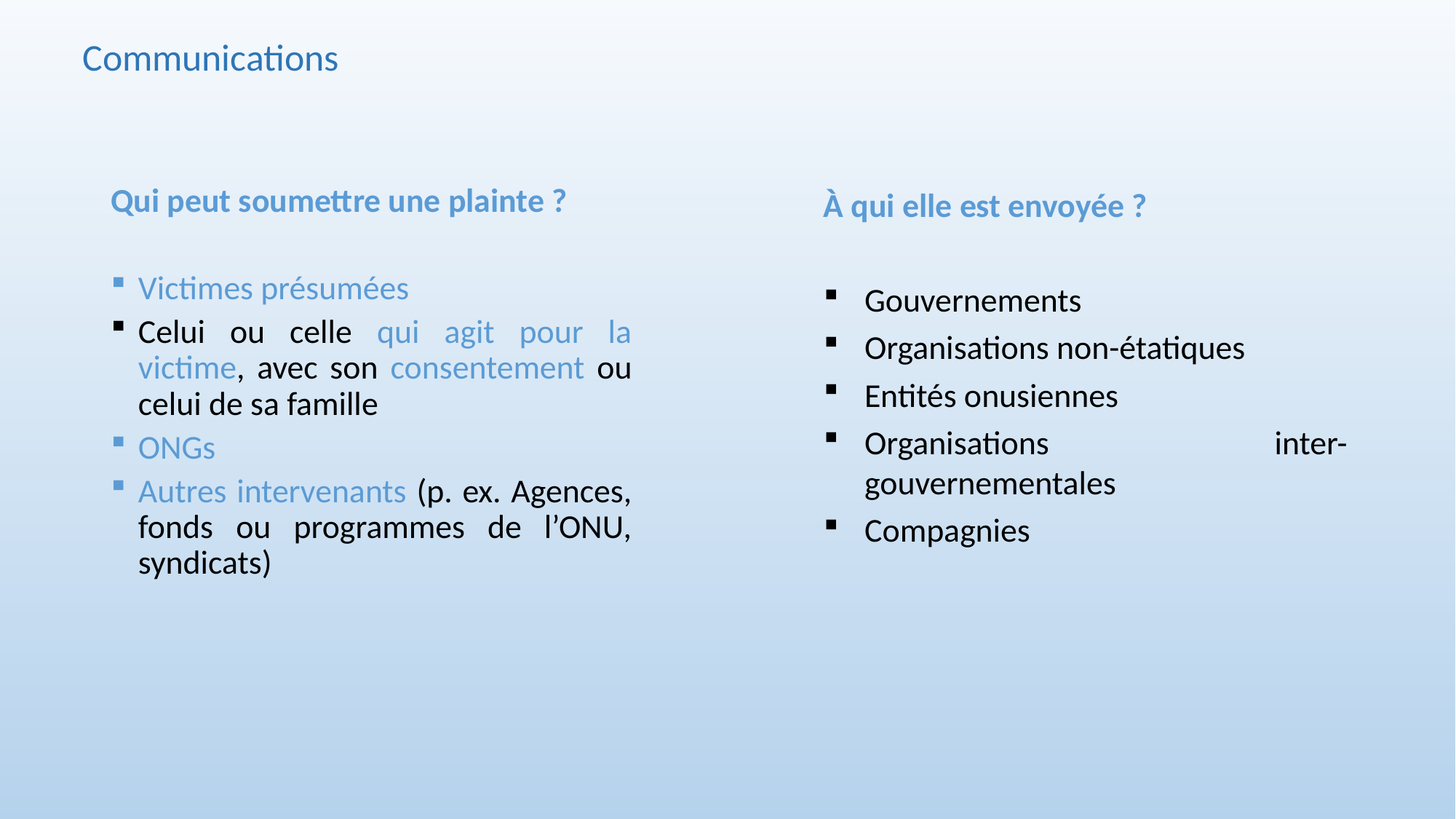

Communications
À qui elle est envoyée ?

Gouvernements
Organisations non-étatiques
Entités onusiennes
Organisations inter-gouvernementales
Compagnies

Qui peut soumettre une plainte ?

Victimes présumées
Celui ou celle qui agit pour la victime, avec son consentement ou celui de sa famille
ONGs
Autres intervenants (p. ex. Agences, fonds ou programmes de l’ONU, syndicats)